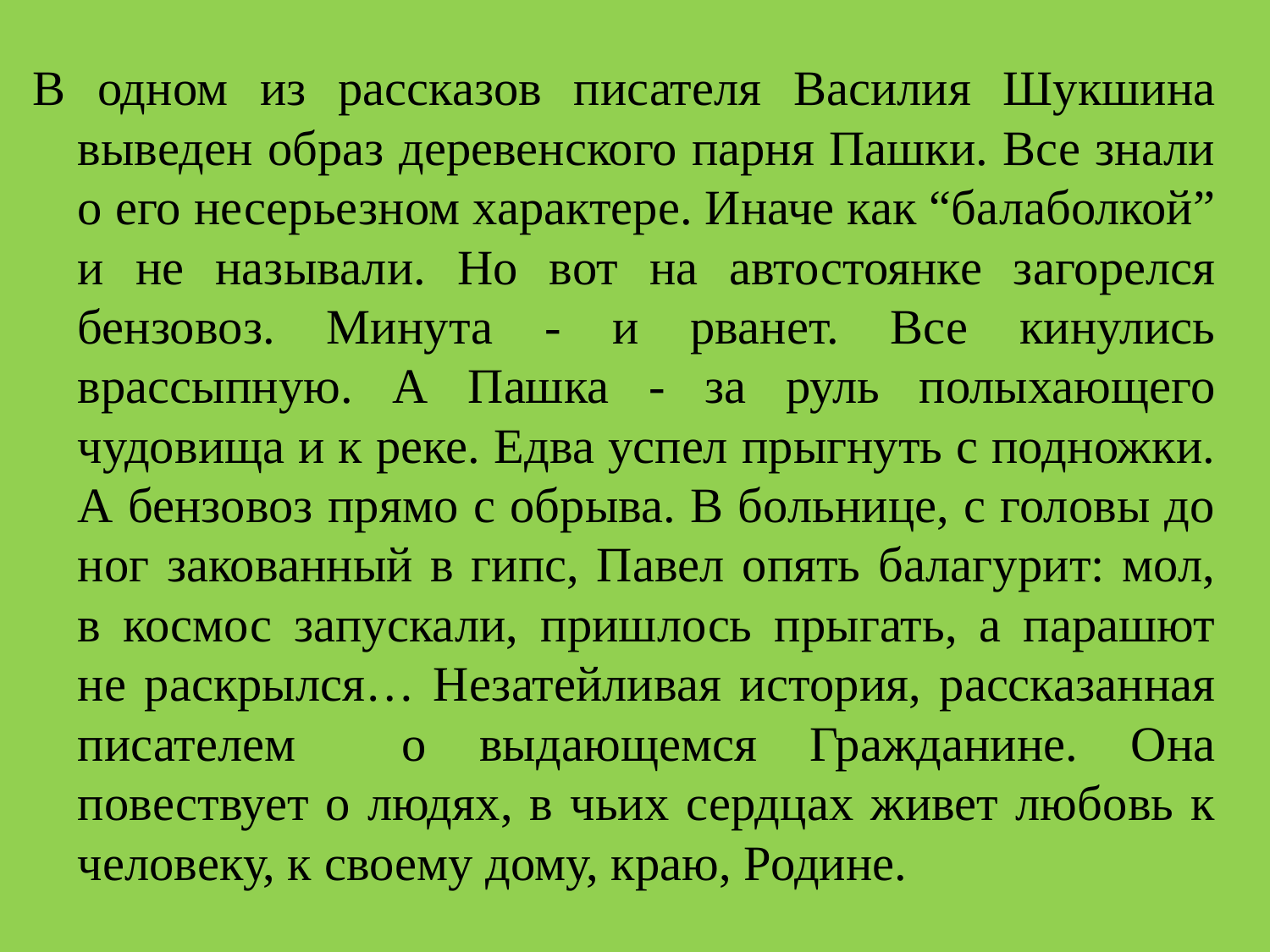

#
В одном из рассказов писателя Василия Шукшина выведен образ деревенского парня Пашки. Все знали о его несерьезном характере. Иначе как “балаболкой” и не называли. Но вот на автостоянке загорелся бензовоз. Минута - и рванет. Все кинулись врассыпную. А Пашка - за руль полыхающего чудовища и к реке. Едва успел прыгнуть с подножки. А бензовоз прямо с обрыва. В больнице, с головы до ног закованный в гипс, Павел опять балагурит: мол, в космос запускали, пришлось прыгать, а парашют не раскрылся… Незатейливая история, рассказанная писателем  о выдающемся Гражданине. Она повествует о людях, в чьих сердцах живет любовь к человеку, к своему дому, краю, Родине.